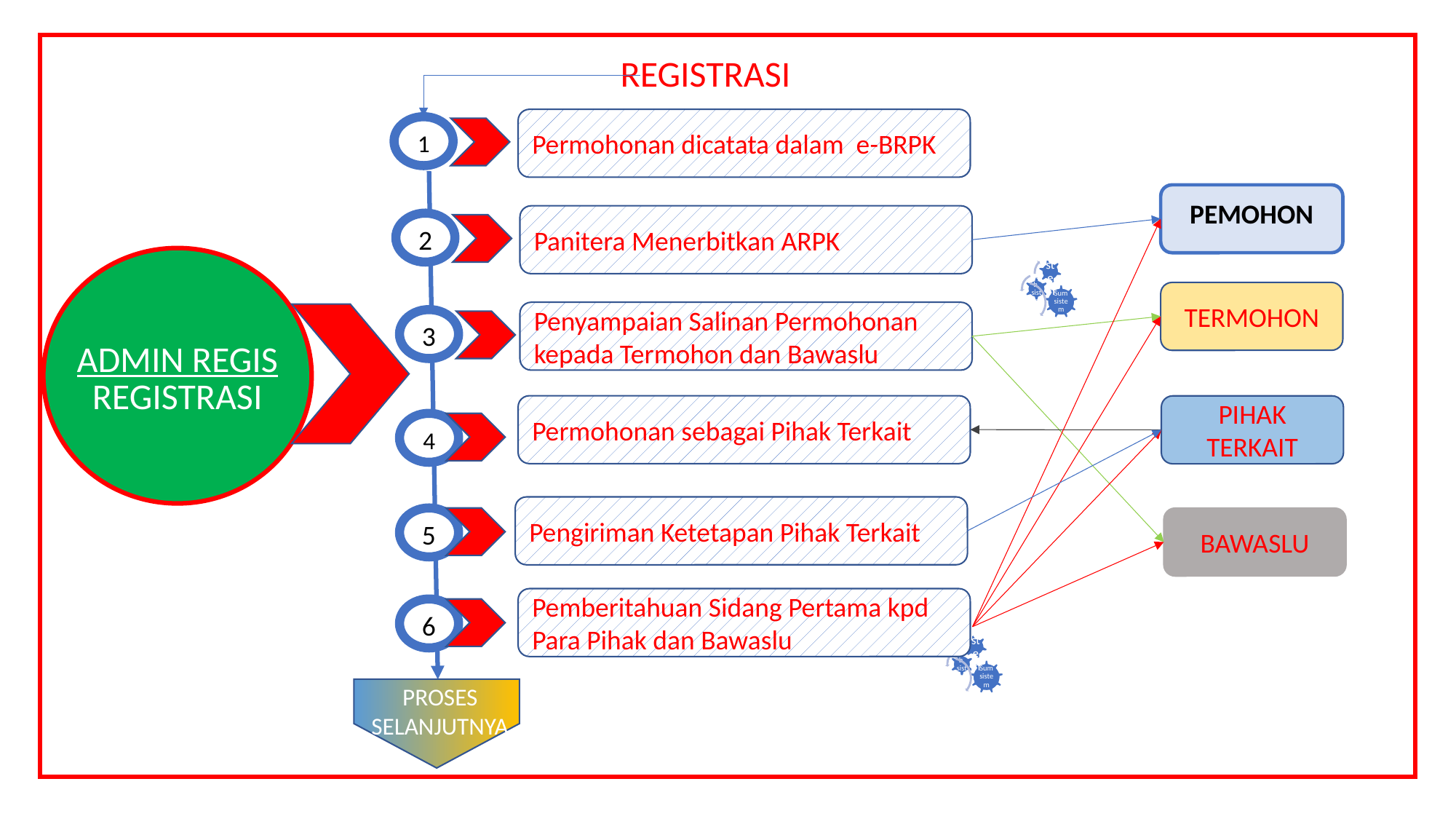

# REGISTRASI
Permohonan dicatata dalam  e-BRPK
1

PEMOHON
Panitera Menerbitkan ARPK
2

ADMIN REGIS
REGISTRASI
Sum sistem
Sub. sistem
Sistem
TERMOHON
Penyampaian Salinan Permohonan kepada Termohon dan Bawaslu

3

Permohonan sebagai Pihak Terkait
PIHAK TERKAIT
4

Pengiriman Ketetapan Pihak Terkait
5

BAWASLU
Pemberitahuan Sidang Pertama kpd Para Pihak dan Bawaslu
6

Sum sistem
Sub. sistem
Sistem

PROSES SELANJUTNYA